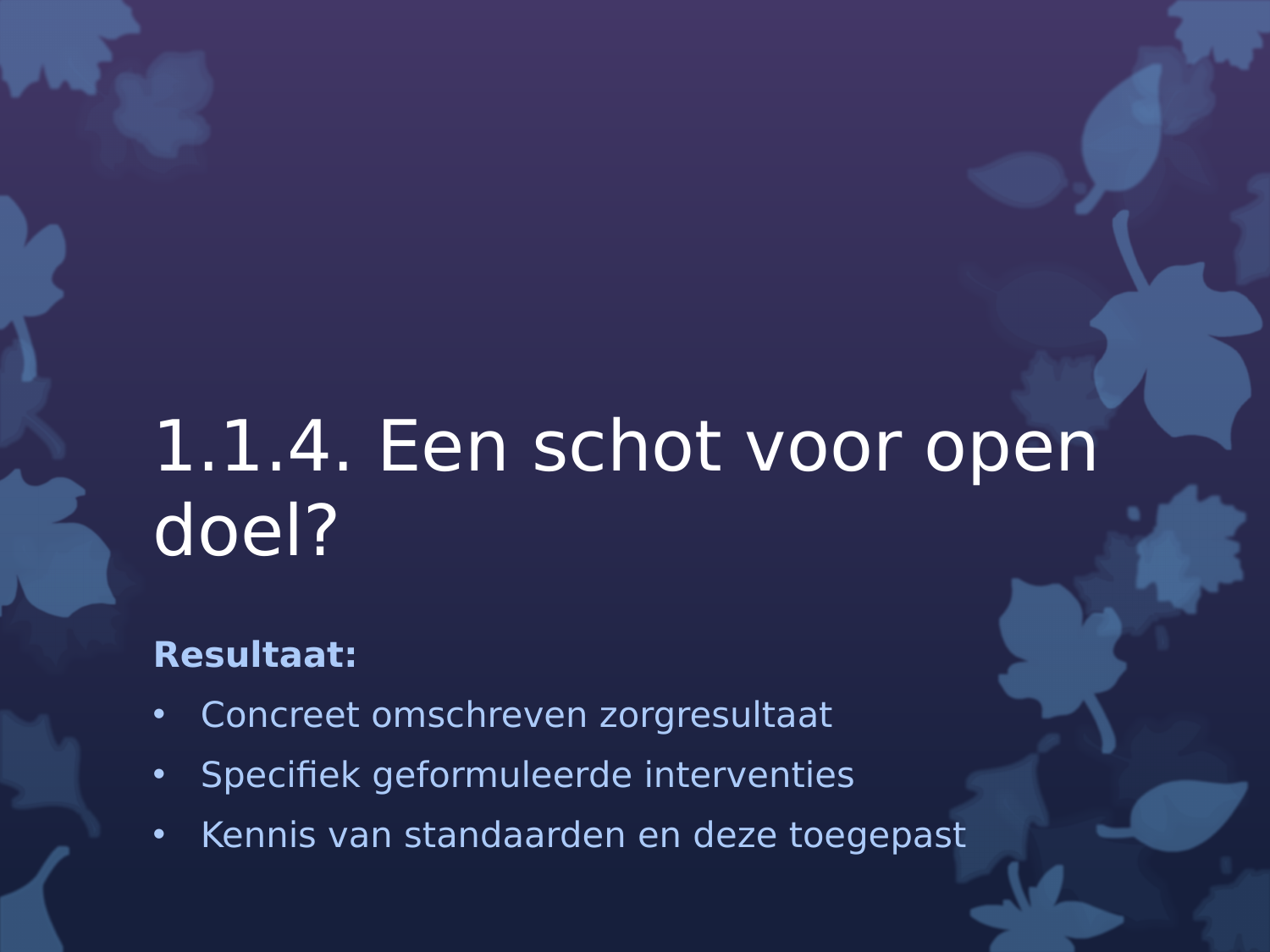

# 1.1.4. Een schot voor open doel?
Resultaat:
Concreet omschreven zorgresultaat
Specifiek geformuleerde interventies
Kennis van standaarden en deze toegepast